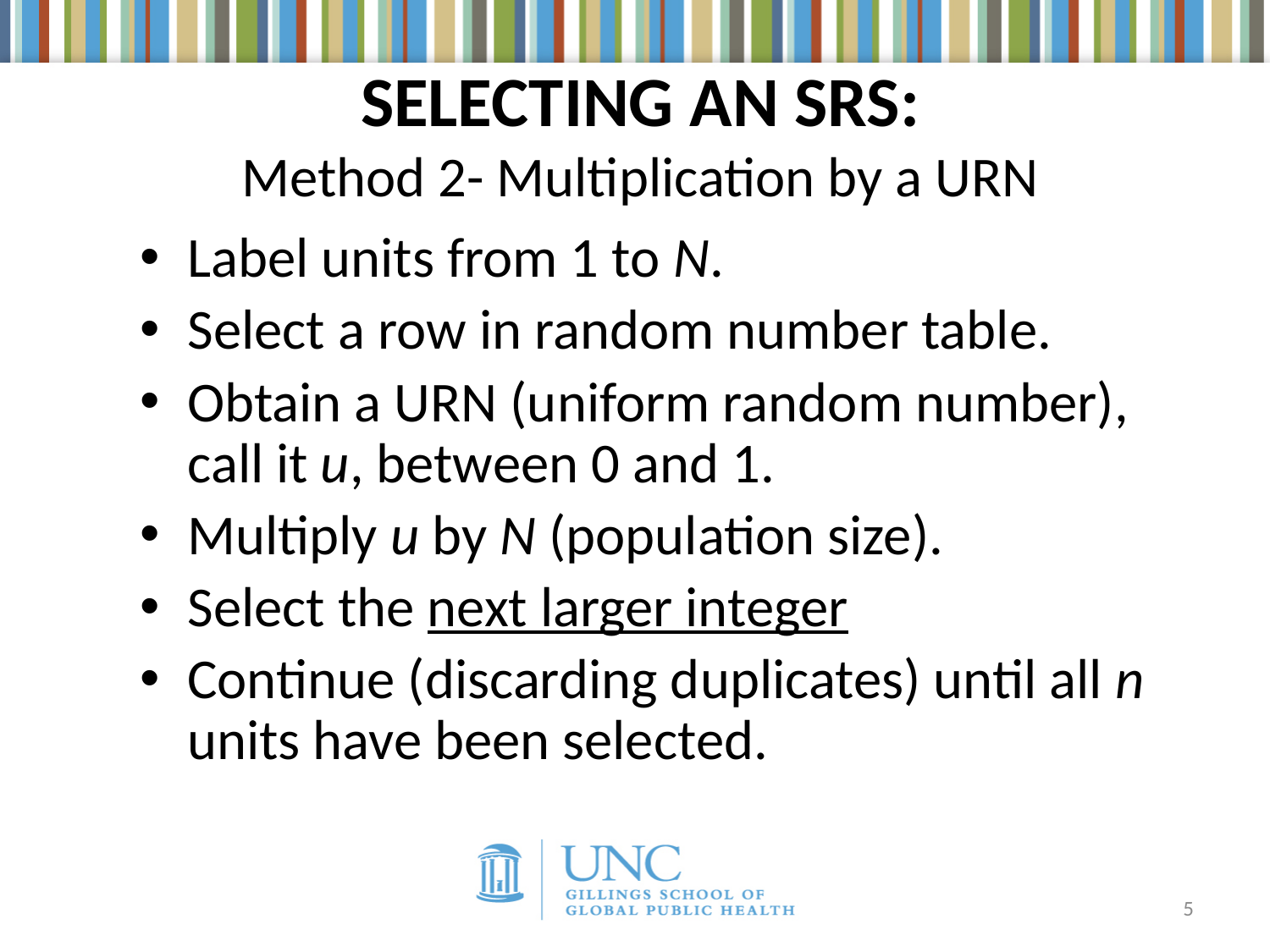

# SELECTING AN SRS: Method 2- Multiplication by a URN
Label units from 1 to N.
Select a row in random number table.
Obtain a URN (uniform random number), call it u, between 0 and 1.
Multiply u by N (population size).
Select the next larger integer
Continue (discarding duplicates) until all n units have been selected.
5